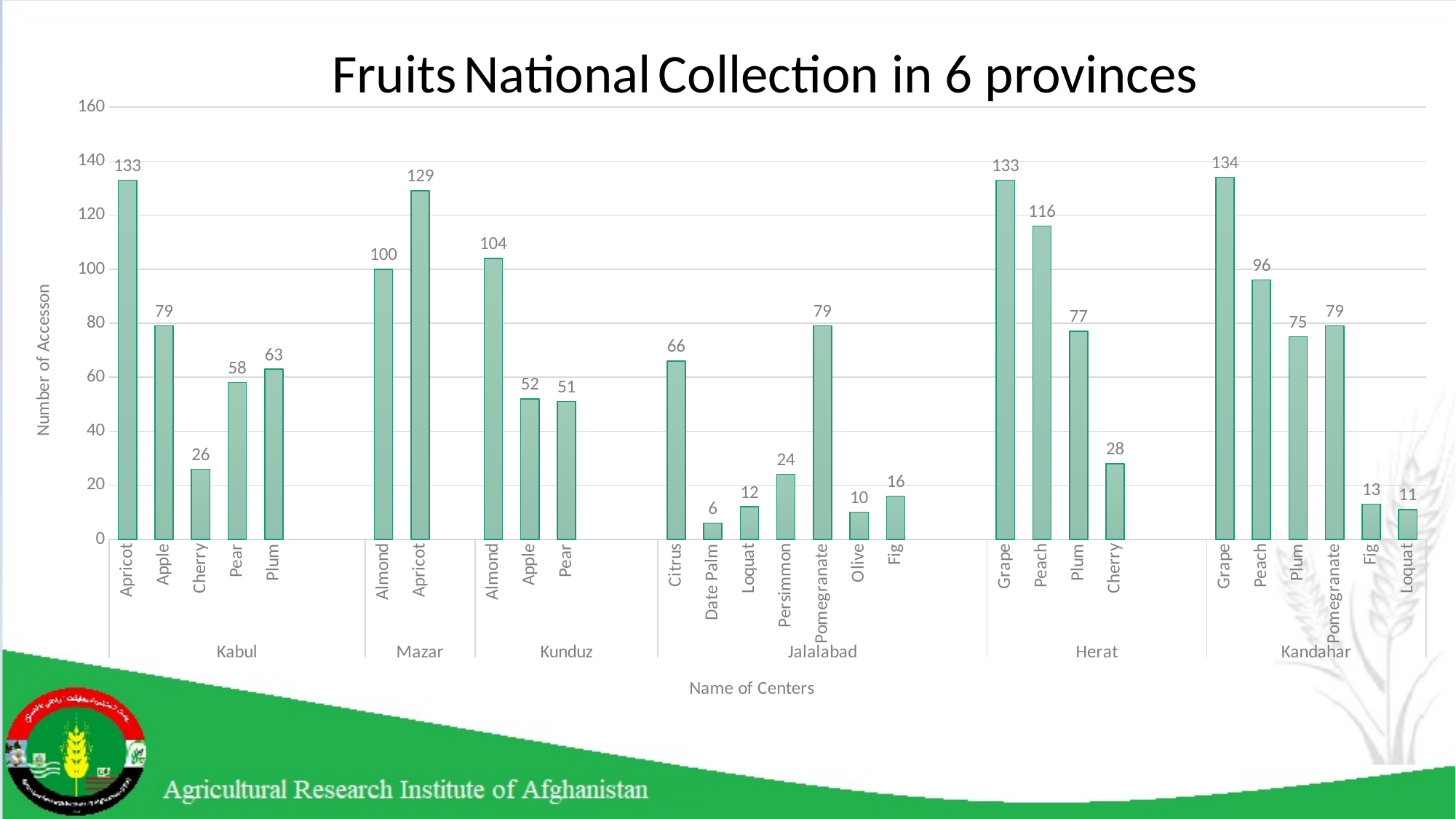

Fruits National Collection in 6 provinces

### Chart

| Category | Number of Accession |
|---|---|
| Apricot | 133.0 |
| Apple | 79.0 |
| Cherry | 26.0 |
| Pear | 58.0 |
| Plum | 63.0 |
|  | None |
|  | None |
| Almond | 100.0 |
| Apricot | 129.0 |
|  | None |
| Almond | 104.0 |
| Apple | 52.0 |
| Pear | 51.0 |
|  | None |
|  | None |
| Citrus | 66.0 |
| Date Palm | 6.0 |
| Loquat | 12.0 |
| Persimmon | 24.0 |
| Pomegranate | 79.0 |
| Olive | 10.0 |
| Fig | 16.0 |
|  | None |
|  | None |
| Grape | 133.0 |
| Peach | 116.0 |
| Plum | 77.0 |
| Cherry | 28.0 |
|  | None |
|  | None |
| Grape | 134.0 |
| Peach | 96.0 |
| Plum | 75.0 |
| Pomegranate | 79.0 |
| Fig | 13.0 |
| Loquat | 11.0 |